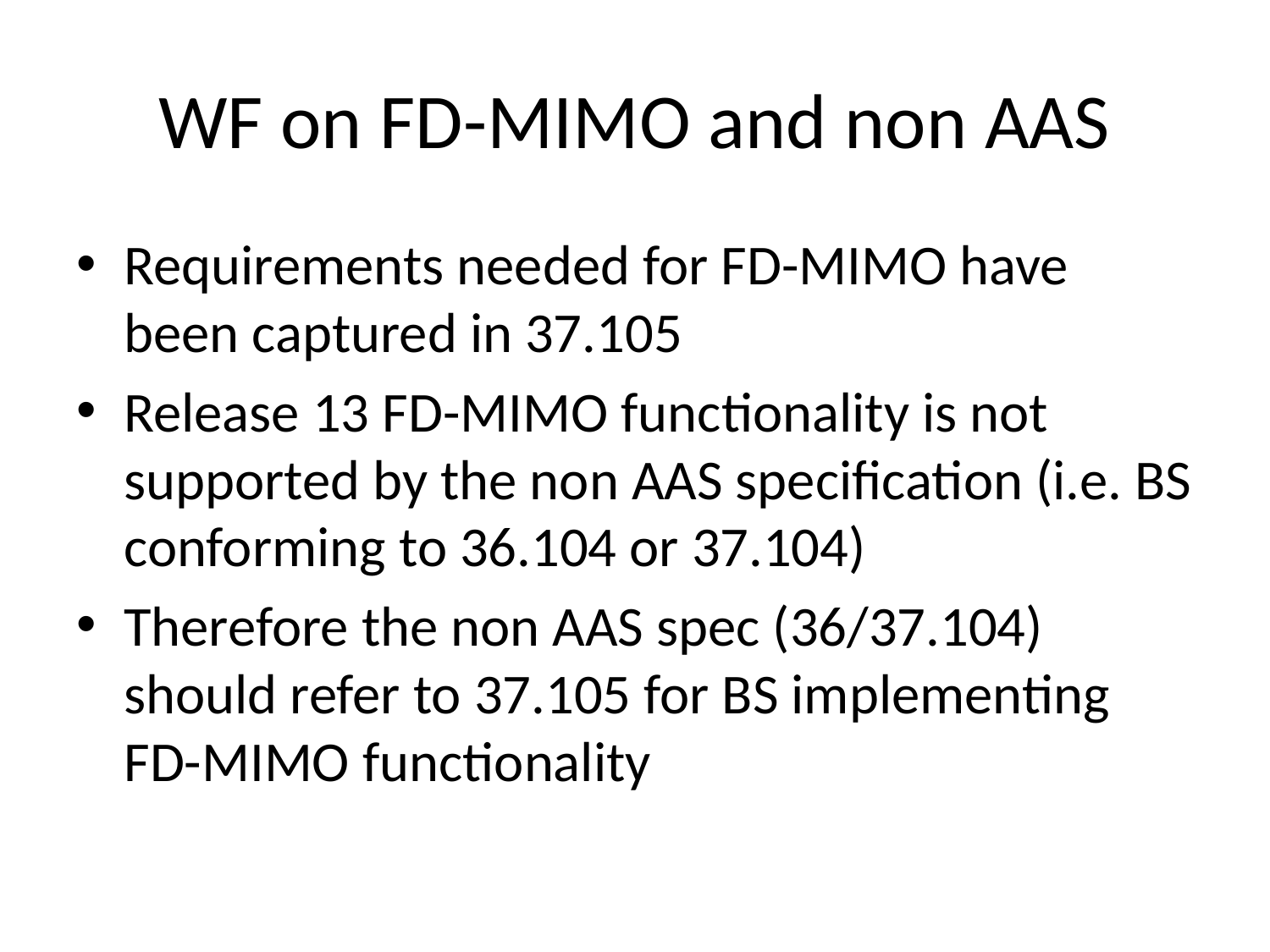

# WF on FD-MIMO and non AAS
Requirements needed for FD-MIMO have been captured in 37.105
Release 13 FD-MIMO functionality is not supported by the non AAS specification (i.e. BS conforming to 36.104 or 37.104)
Therefore the non AAS spec (36/37.104) should refer to 37.105 for BS implementing FD-MIMO functionality